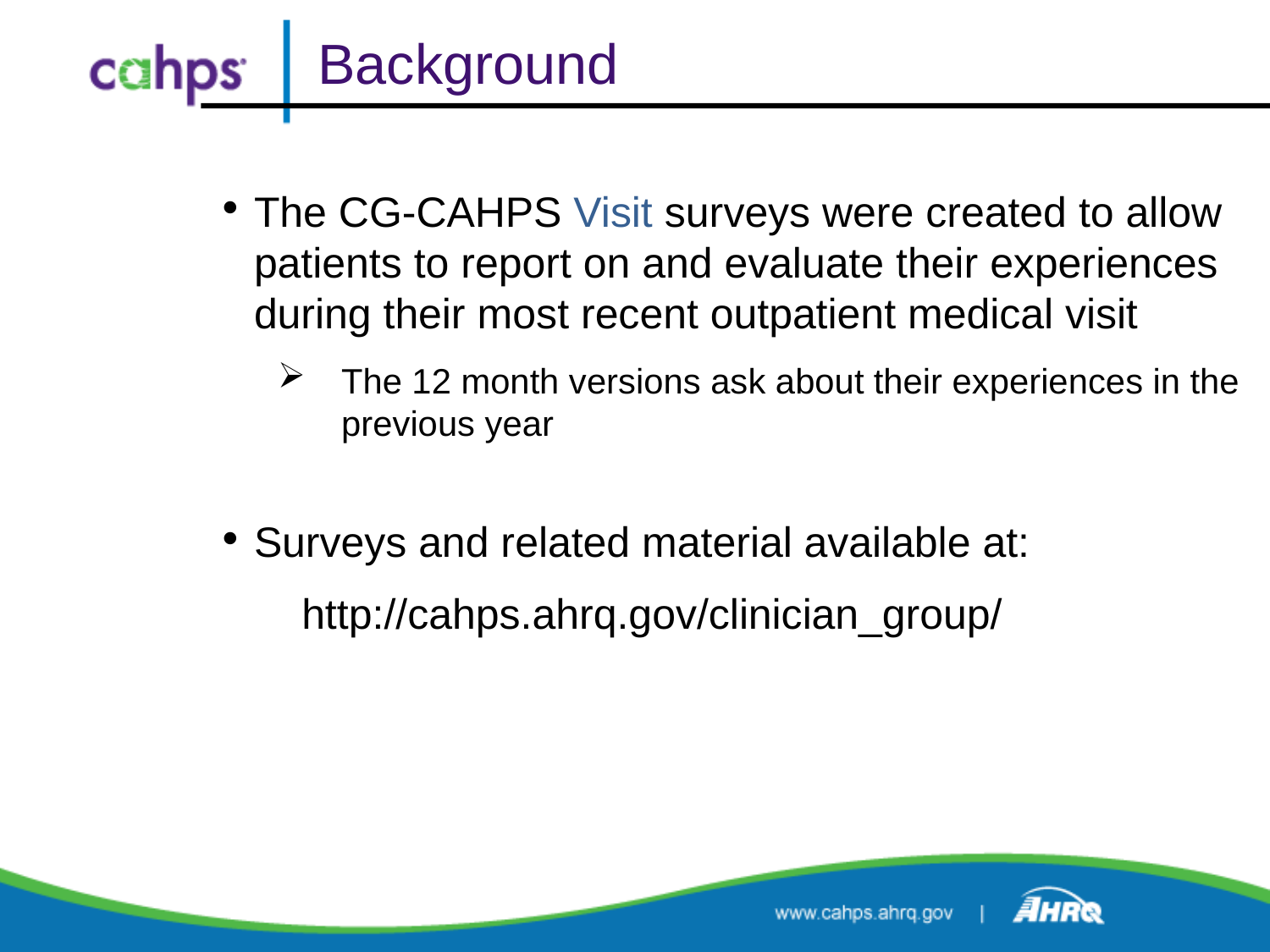

# Background

The CG-CAHPS Visit surveys were created to allow patients to report on and evaluate their experiences during their most recent outpatient medical visit
The 12 month versions ask about their experiences in the previous year

Surveys and related material available at:
http://cahps.ahrq.gov/clinician_group/